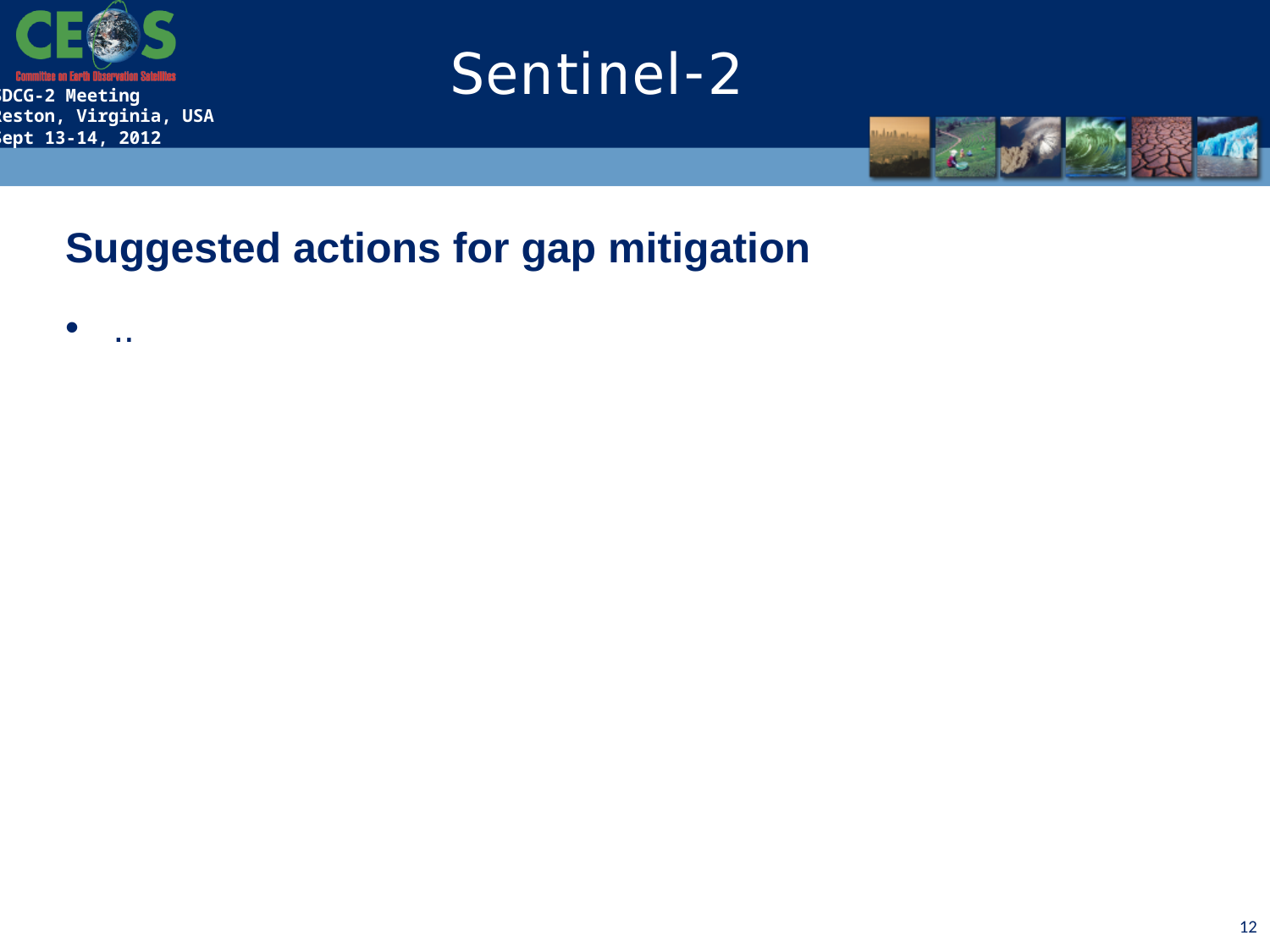

Sentinel-2
Suggested actions for gap mitigation

..
12